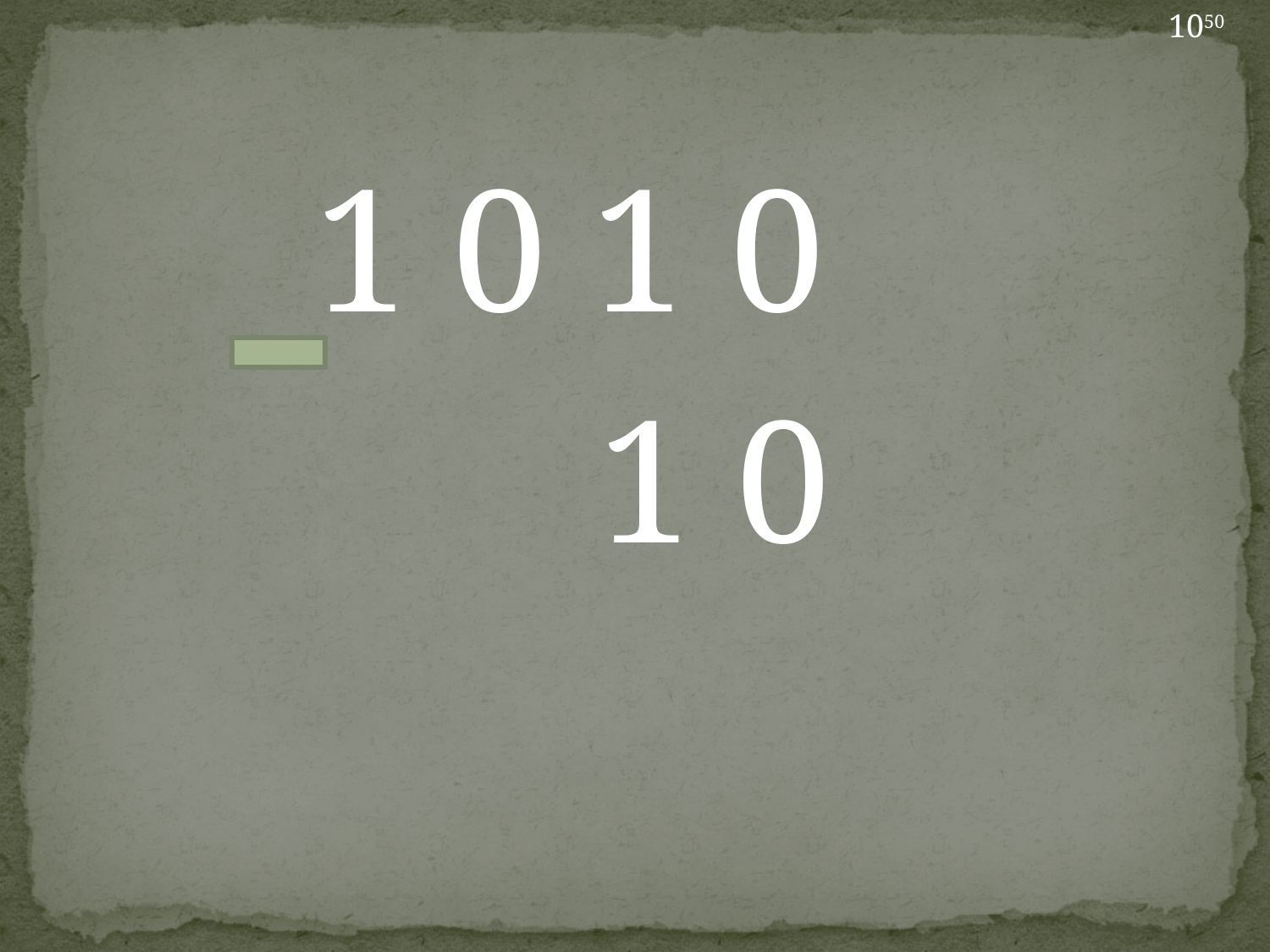

1050
1 0 1 0
      1 0